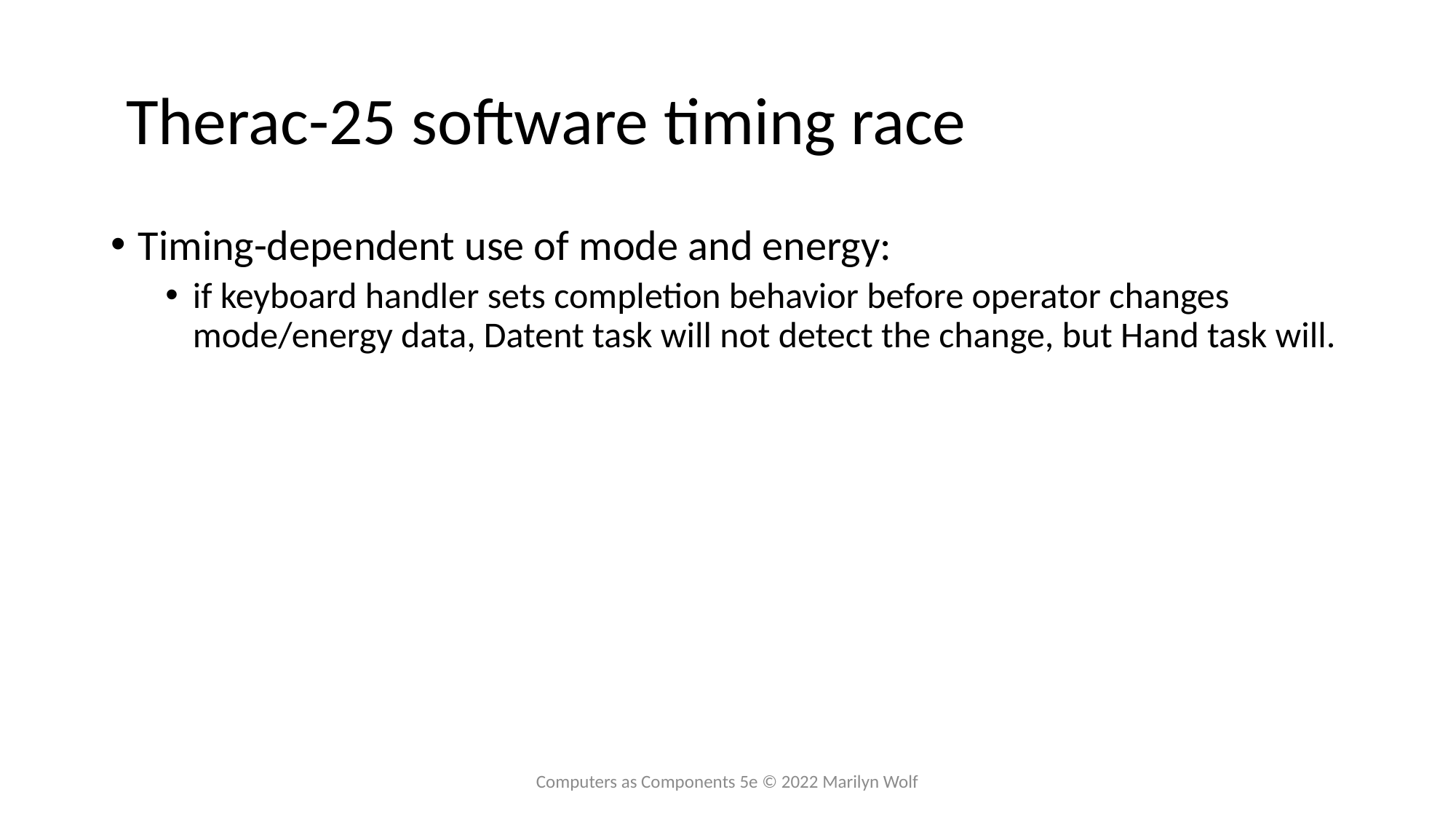

# Therac-25 software timing race
Timing-dependent use of mode and energy:
if keyboard handler sets completion behavior before operator changes mode/energy data, Datent task will not detect the change, but Hand task will.
Computers as Components 5e © 2022 Marilyn Wolf